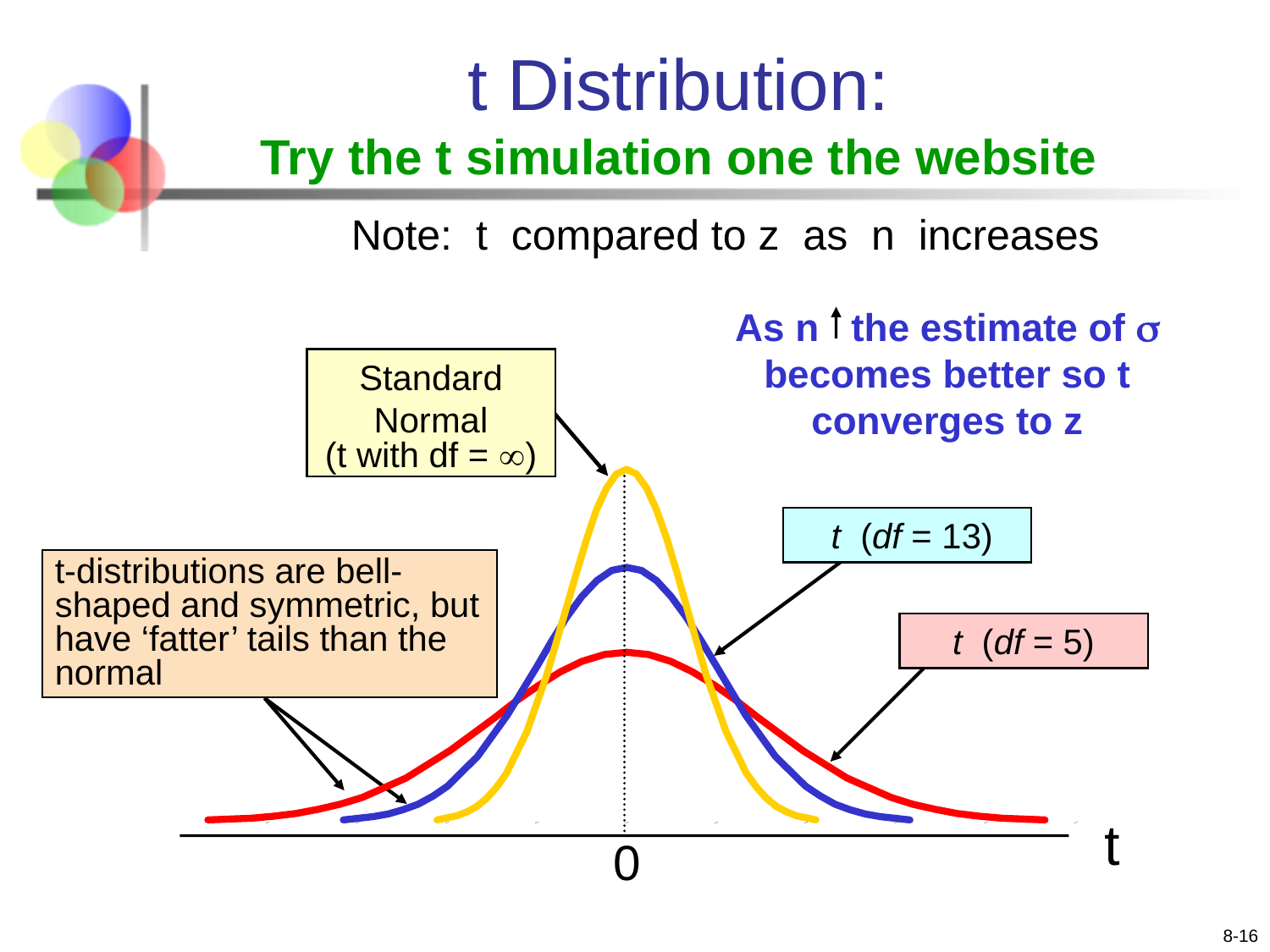

# t Distribution: Try the t simulation one the website

Note:  t  compared to z  as  n  increases
As n   the estimate of σ becomes better so t converges to z

Standard Normal
(t with df = ∞)

 t  (df = 13)
t-distributions are bell-shaped and symmetric, but have ‘fatter’ tails than the normal

t  (df = 5)

t

0

8-16